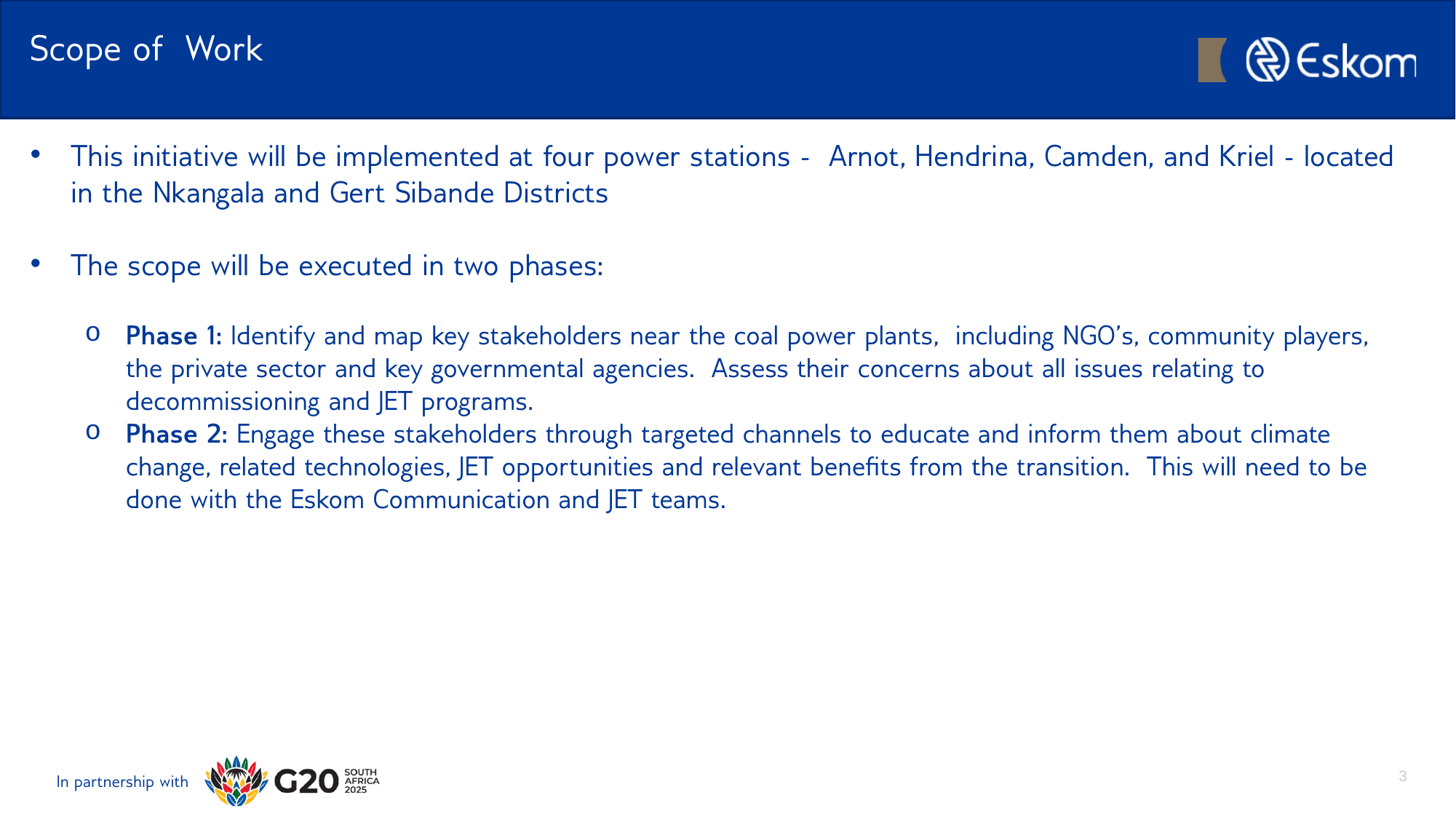

# Scope of  Work
This initiative will be implemented at four power stations -  Arnot, Hendrina, Camden, and Kriel - located in the Nkangala and Gert Sibande Districts

The scope will be executed in two phases:

Phase 1: Identify and map key stakeholders near the coal power plants,  including NGO’s, community players, the private sector and key governmental agencies.  Assess their concerns about all issues relating to decommissioning and JET programs.
Phase 2: Engage these stakeholders through targeted channels to educate and inform them about climate change, related technologies, JET opportunities and relevant benefits from the transition.  This will need to be done with the Eskom Communication and JET teams.

3